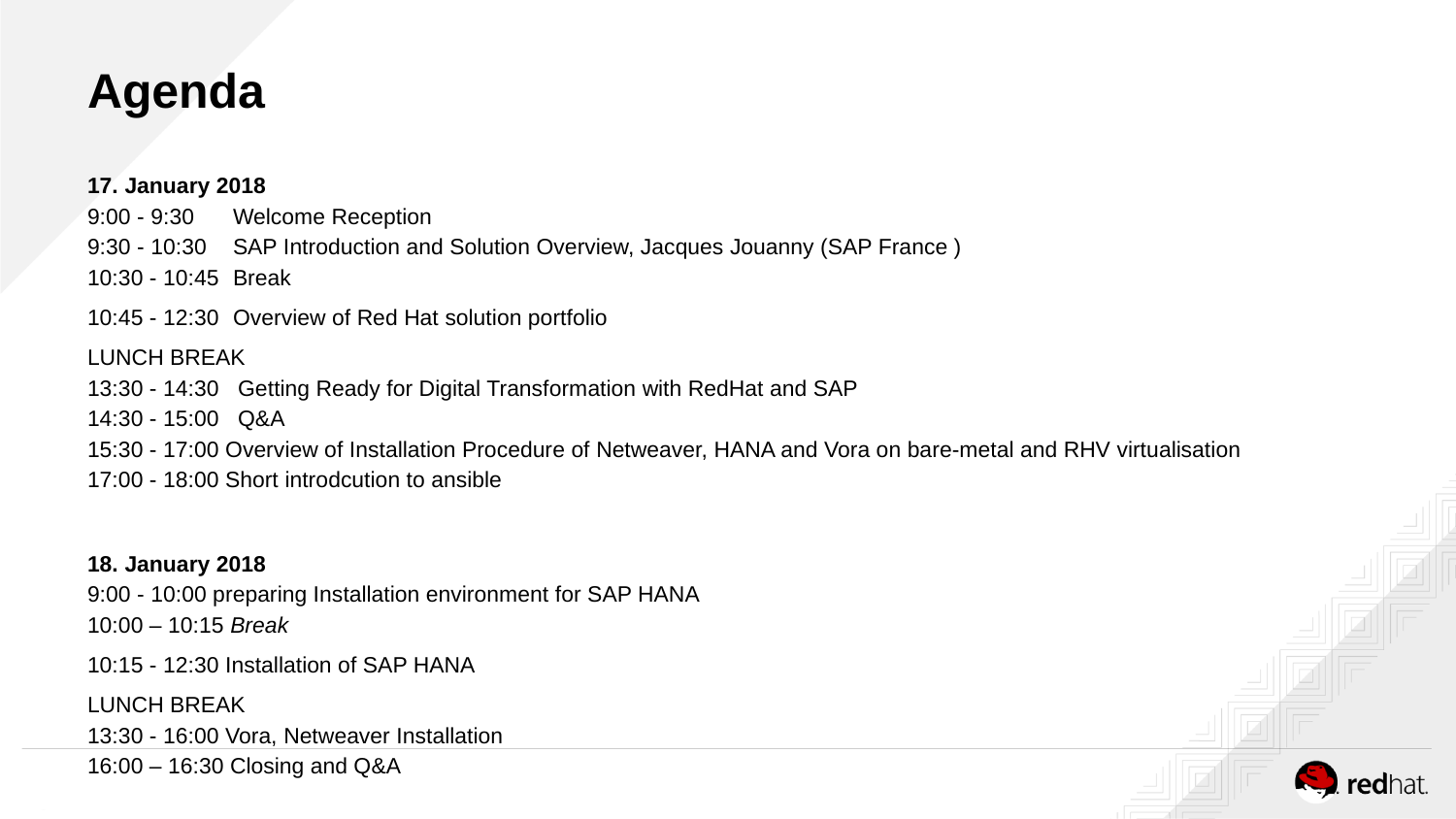

# Agenda
17. January 2018
9:00 - 9:30 	Welcome Reception
9:30 - 10:30 	SAP Introduction and Solution Overview, Jacques Jouanny (SAP France )
10:30 - 10:45 	Break
10:45 - 12:30 	Overview of Red Hat solution portfolio
LUNCH BREAK
13:30 - 14:30   Getting Ready for Digital Transformation with RedHat and SAP
14:30 - 15:00   Q&A
15:30 - 17:00 Overview of Installation Procedure of Netweaver, HANA and Vora on bare-metal and RHV virtualisation
17:00 - 18:00 Short introdcution to ansible

18. January 2018
9:00 - 10:00 preparing Installation environment for SAP HANA
10:00 – 10:15 Break
10:15 - 12:30 Installation of SAP HANA
LUNCH BREAK
13:30 - 16:00 Vora, Netweaver Installation
16:00 – 16:30 Closing and Q&A